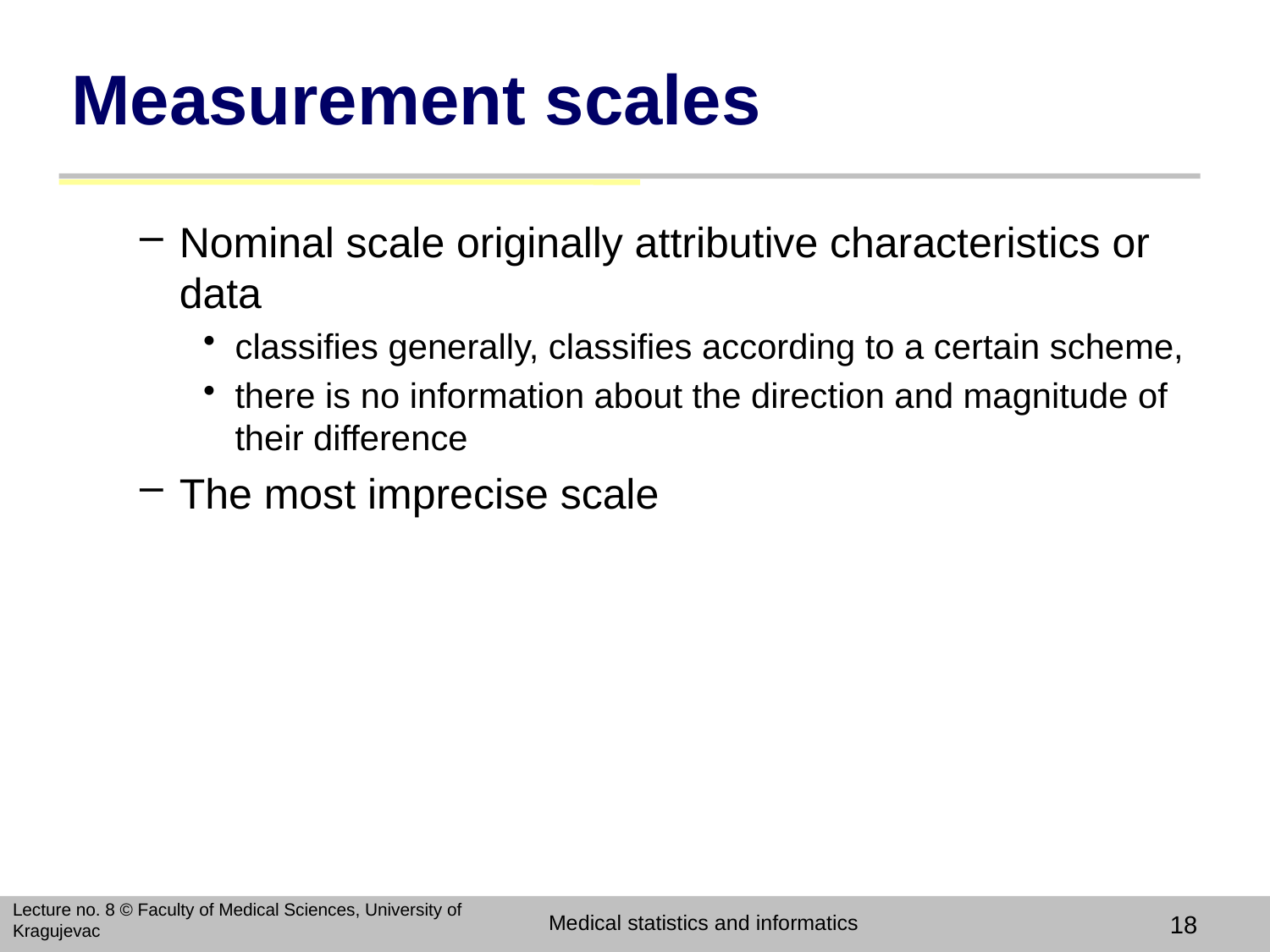

# Measurement scales
Nominal scale originally attributive characteristics or data
classifies generally, classifies according to a certain scheme,
there is no information about the direction and magnitude of their difference
The most imprecise scale
Lecture no. 8 © Faculty of Medical Sciences, University of Kragujevac
Medical statistics and informatics
18